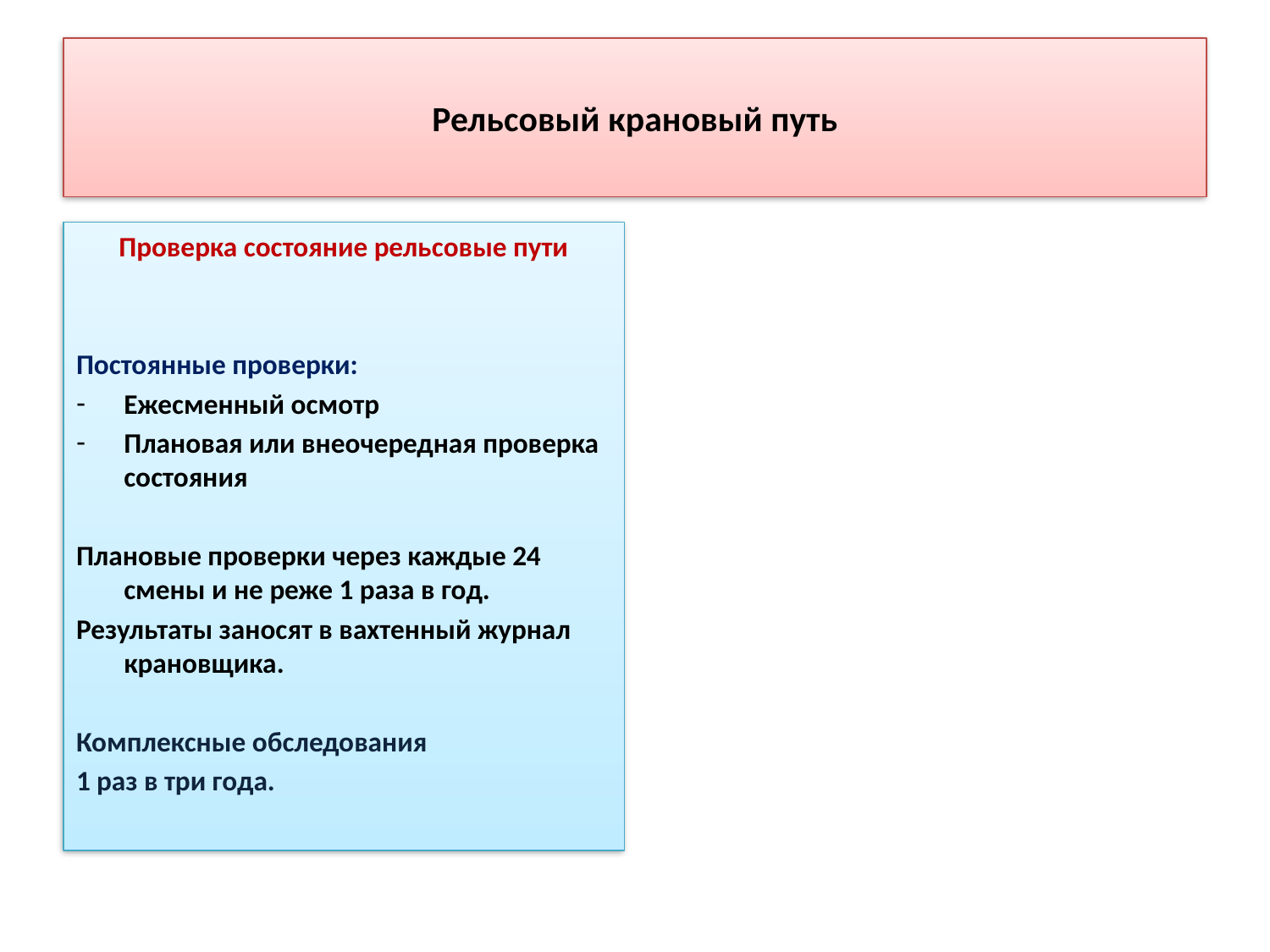

# Рельсовый крановый путь
Проверка состояние рельсовые пути

Постоянные проверки:
Ежесменный осмотр
Плановая или внеочередная проверка состояния

Плановые проверки через каждые 24 смены и не реже 1 раза в год.
Результаты заносят в вахтенный журнал крановщика.

Комплексные обследования
1 раз в три года.